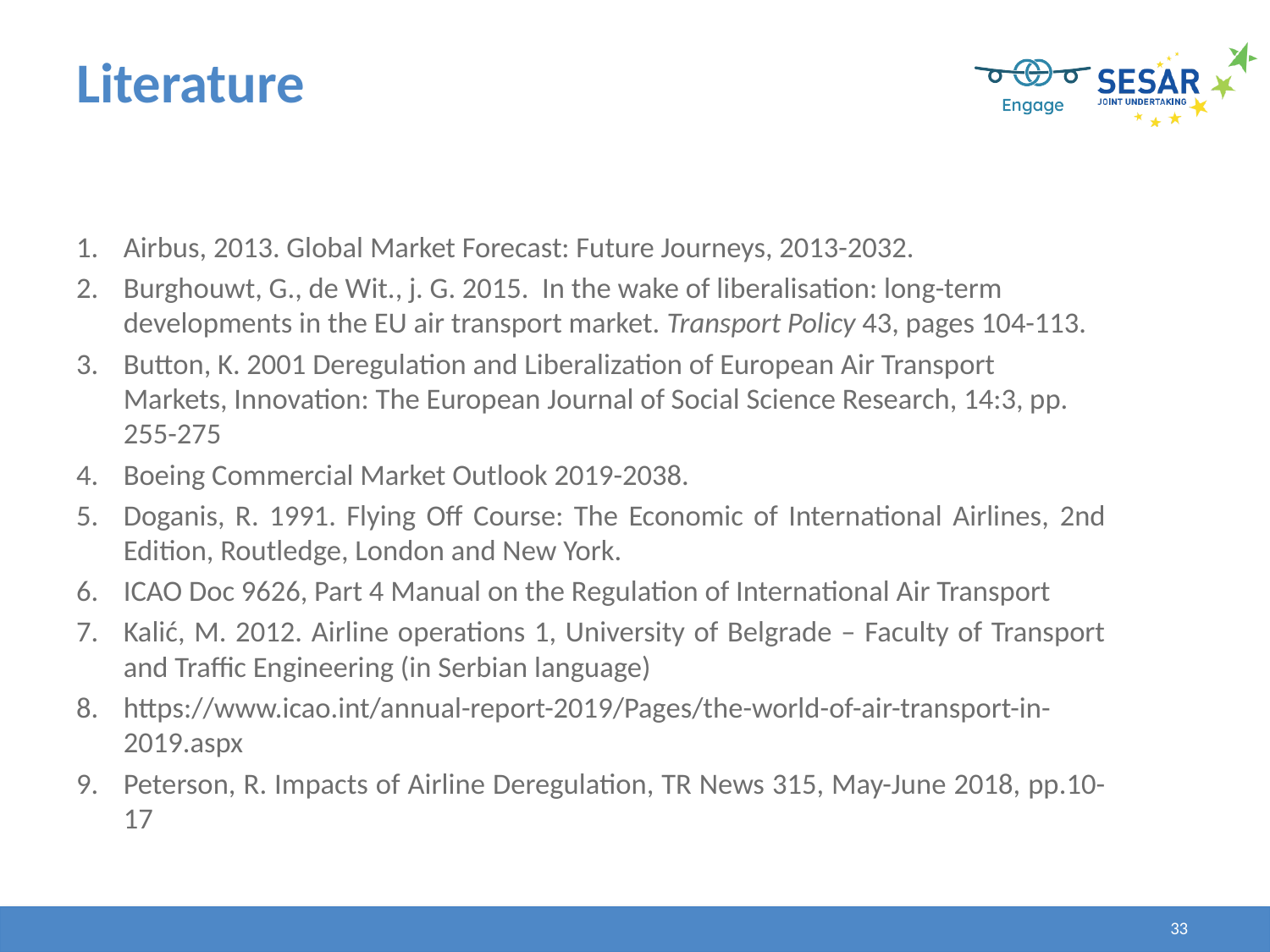

# Literature
Airbus, 2013. Global Market Forecast: Future Journeys, 2013-2032.
Burghouwt, G., de Wit., j. G. 2015.  In the wake of liberalisation: long-term developments in the EU air transport market. Transport Policy 43, pages 104-113.
Button, K. 2001 Deregulation and Liberalization of European Air Transport Markets, Innovation: The European Journal of Social Science Research, 14:3, pp. 255-275
Boeing Commercial Market Outlook 2019-2038.
Doganis, R. 1991. Flying Off Course: The Economic of International Airlines, 2nd Edition, Routledge, London and New York.
ICAO Doc 9626, Part 4 Manual on the Regulation of International Air Transport
Kalić, M. 2012. Airline operations 1, University of Belgrade – Faculty of Transport and Traffic Engineering (in Serbian language)
https://www.icao.int/annual-report-2019/Pages/the-world-of-air-transport-in-2019.aspx
Peterson, R. Impacts of Airline Deregulation, TR News 315, May-June 2018, pp.10-17

33